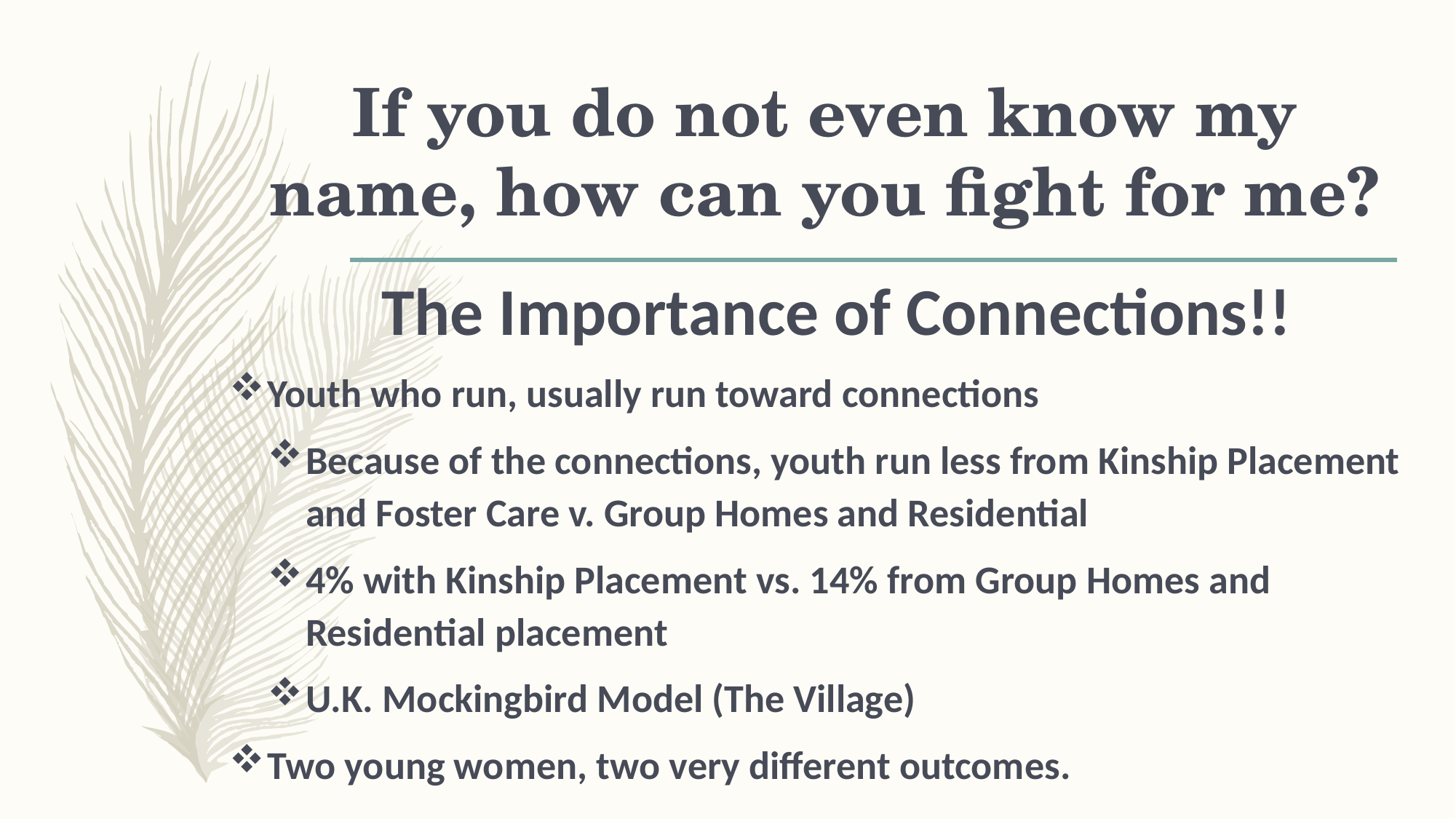

# If you do not even know my name, how can you fight for me?
The Importance of Connections!!
Youth who run, usually run toward connections
Because of the connections, youth run less from Kinship Placement and Foster Care v. Group Homes and Residential
4% with Kinship Placement vs. 14% from Group Homes and Residential placement
U.K. Mockingbird Model (The Village)
Two young women, two very different outcomes.